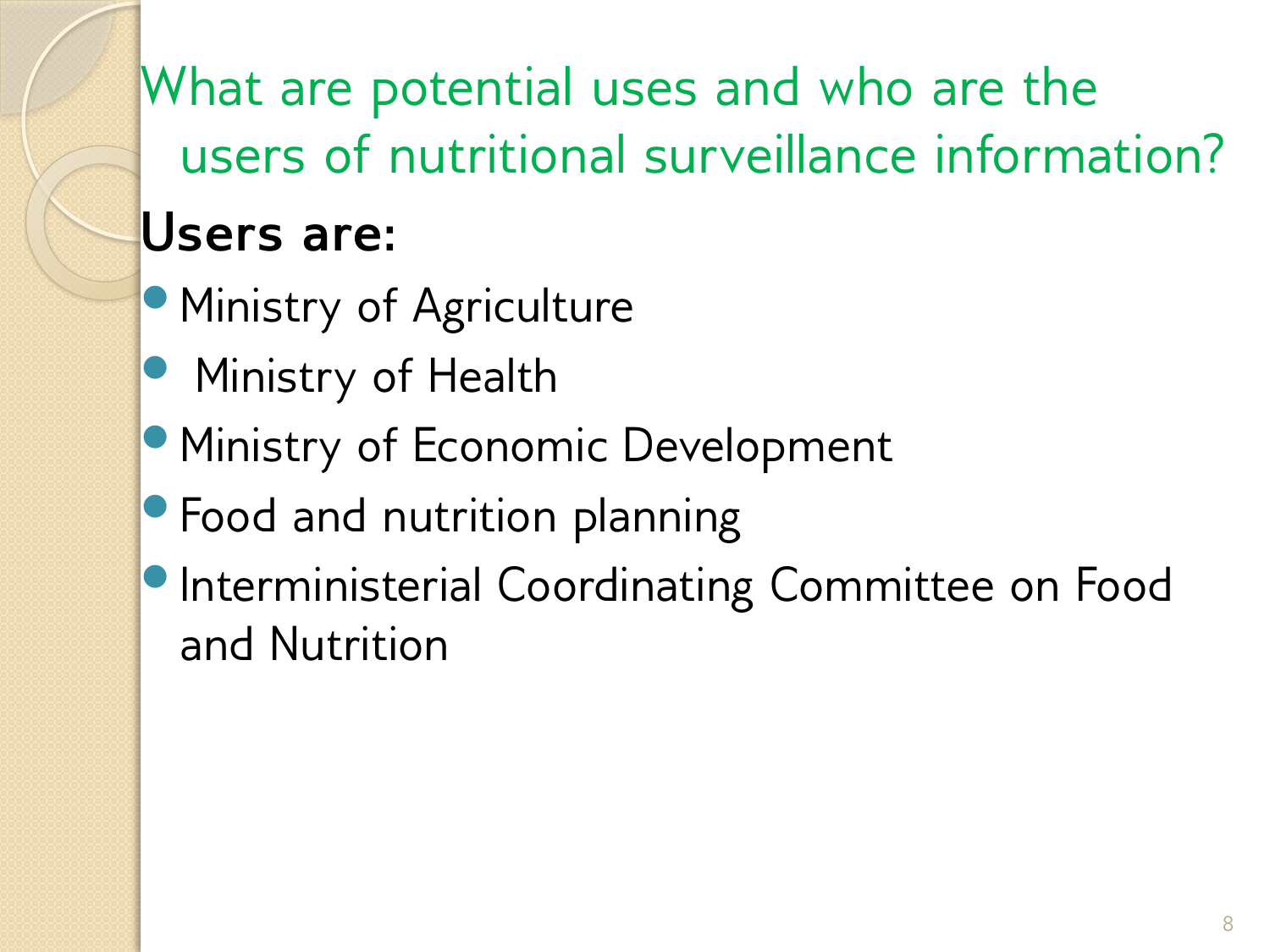

What are potential uses and who are the users of nutritional surveillance information?
Users are:
Ministry of Agriculture
 Ministry of Health
Ministry of Economic Development
Food and nutrition planning
Interministerial Coordinating Committee on Food and Nutrition
8